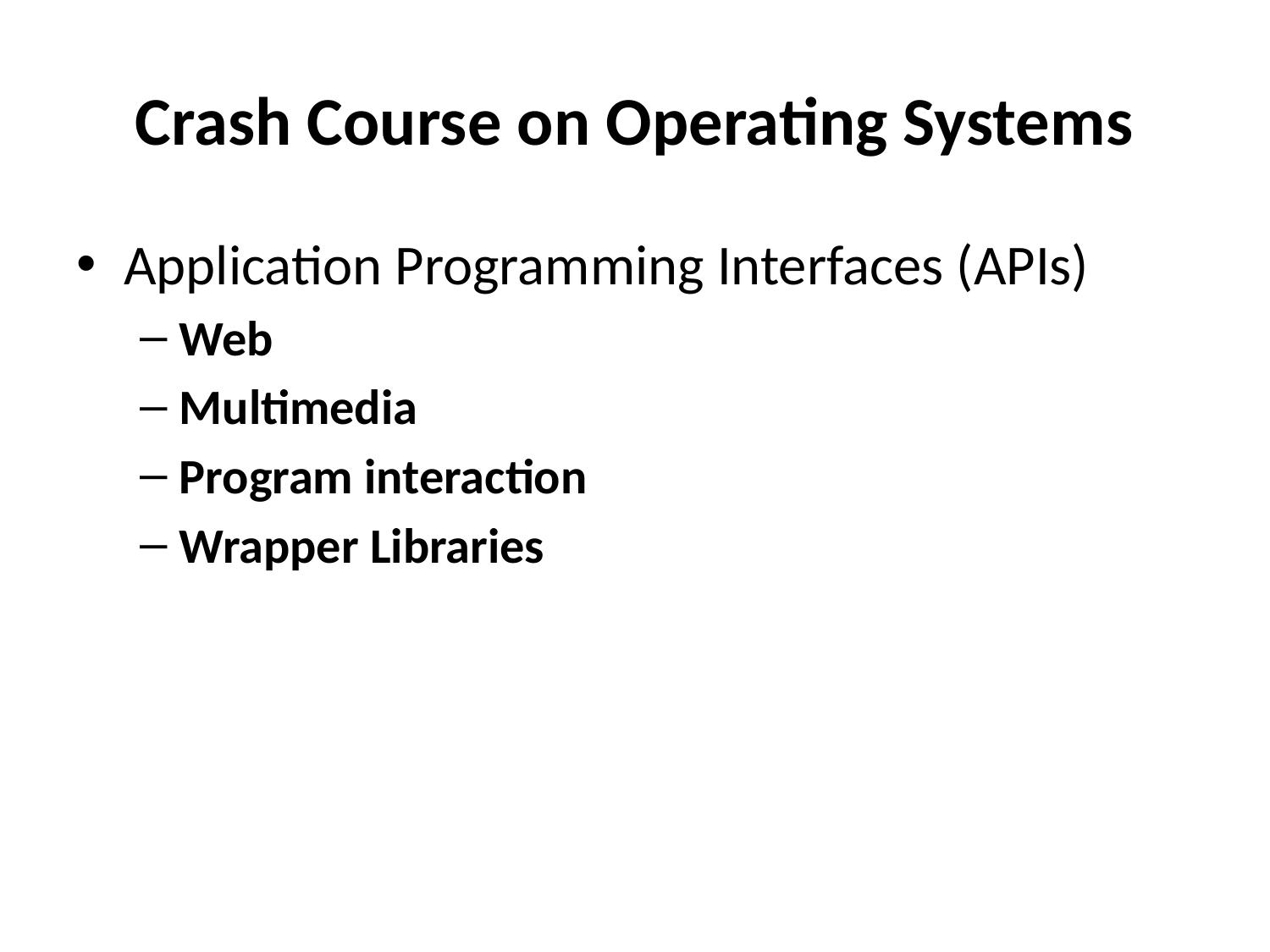

# Crash Course on Operating Systems
Application Programming Interfaces (APIs)
Web
Multimedia
Program interaction
Wrapper Libraries